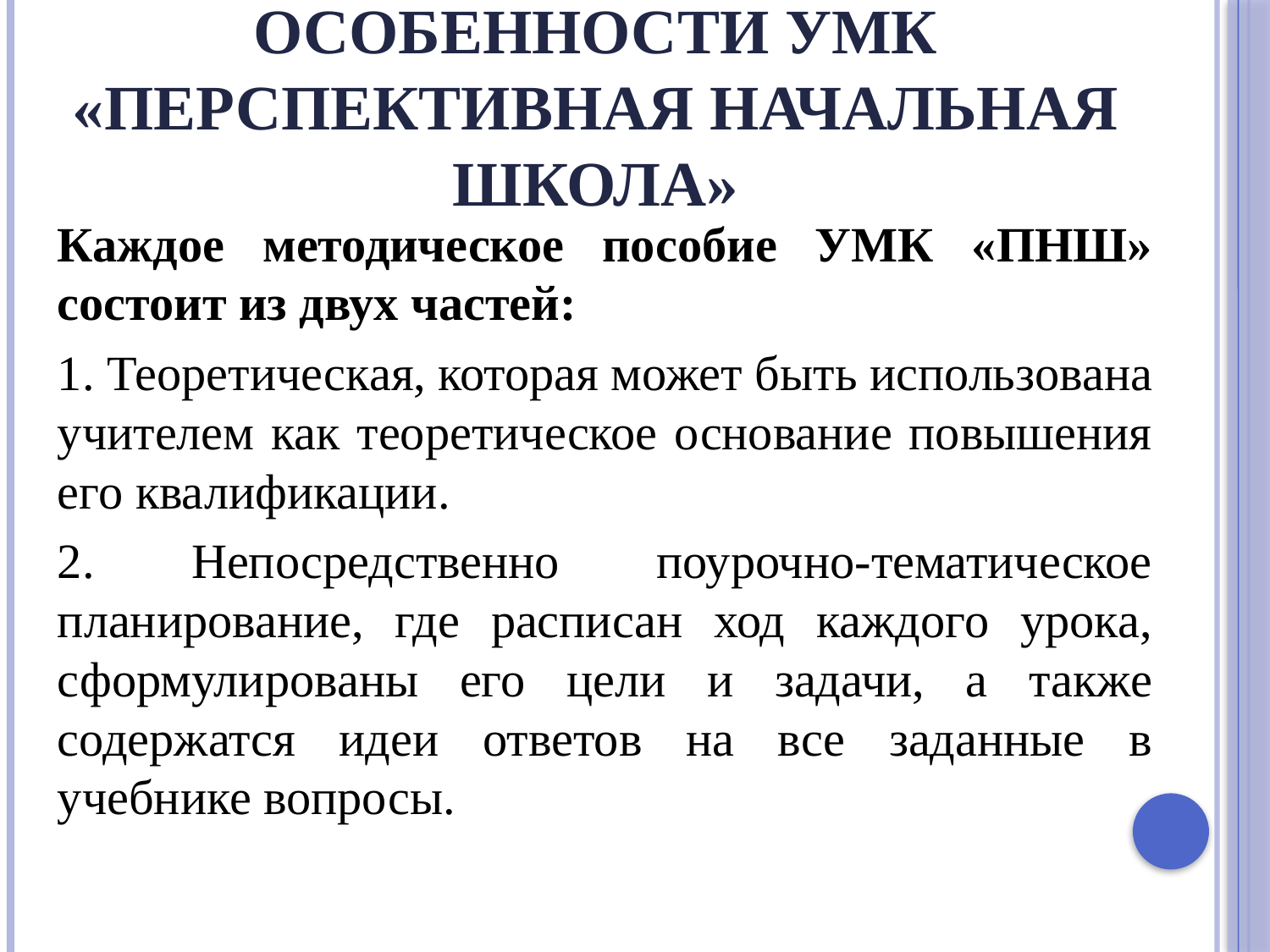

# Основные методические особенности УМК «Перспективная начальная школа»
Каждое методическое пособие УМК «ПНШ» состоит из двух частей:
1. Теоретическая, которая может быть использована учителем как теоретическое основание повышения его квалификации.
2. Непосредственно поурочно-тематическое планирование, где расписан ход каждого урока, сформулированы его цели и задачи, а также содержатся идеи ответов на все заданные в учебнике вопросы.